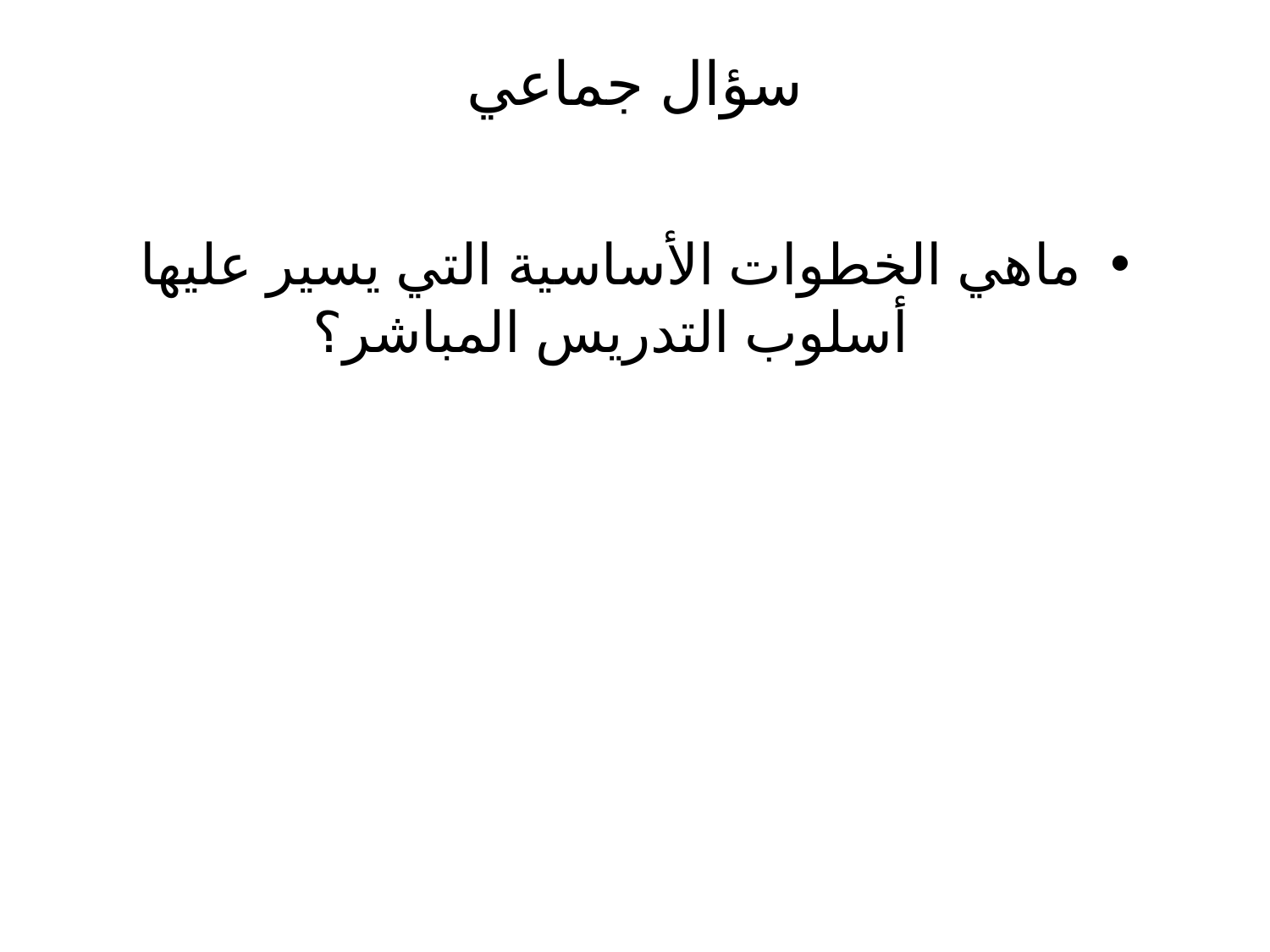

# سؤال جماعي
ماهي الخطوات الأساسية التي يسير عليها أسلوب التدريس المباشر؟